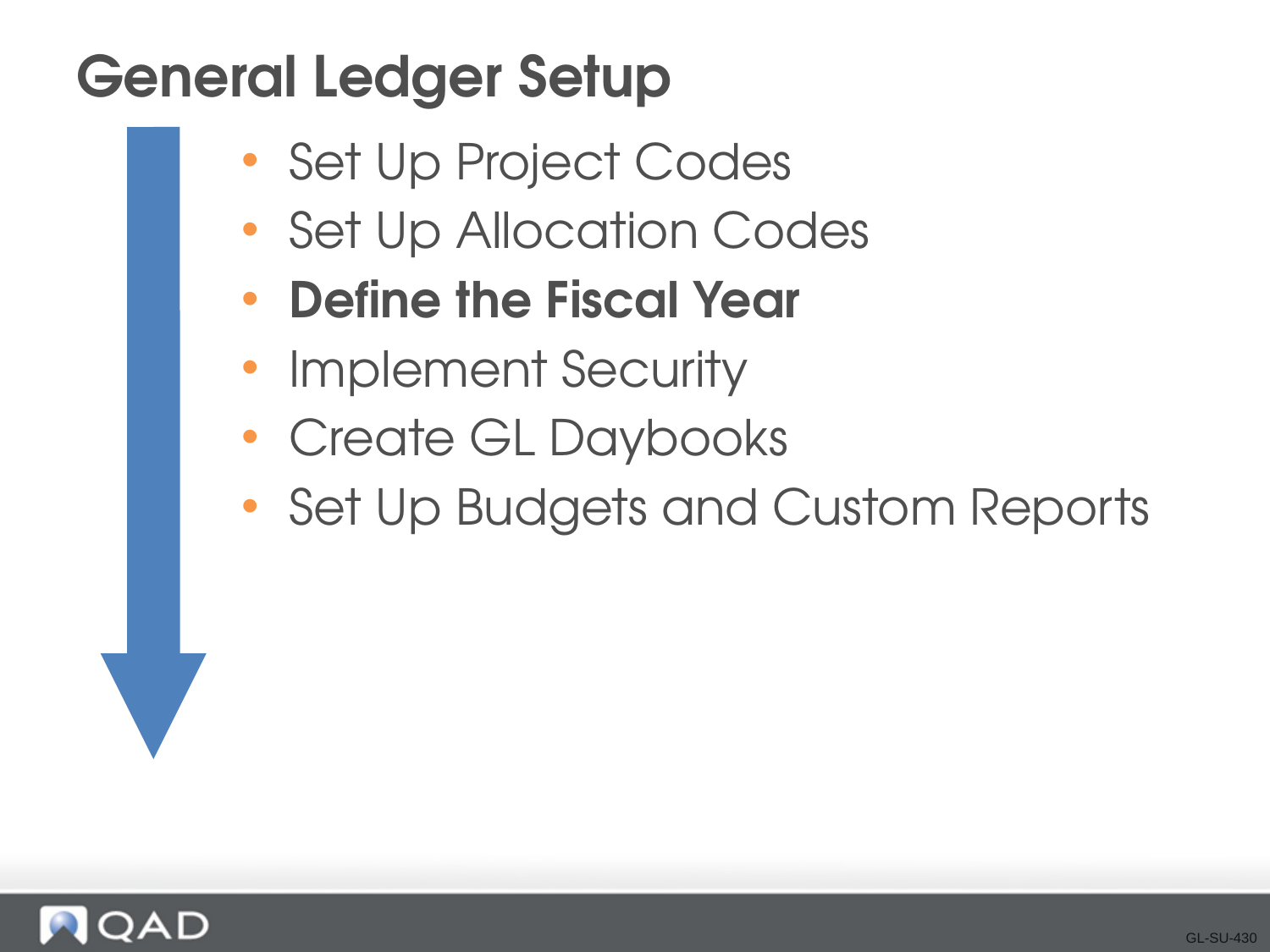

# General Ledger Setup
Set Up Project Codes
Set Up Allocation Codes
Define the Fiscal Year
Implement Security
Create GL Daybooks
Set Up Budgets and Custom Reports

GL-SU-430